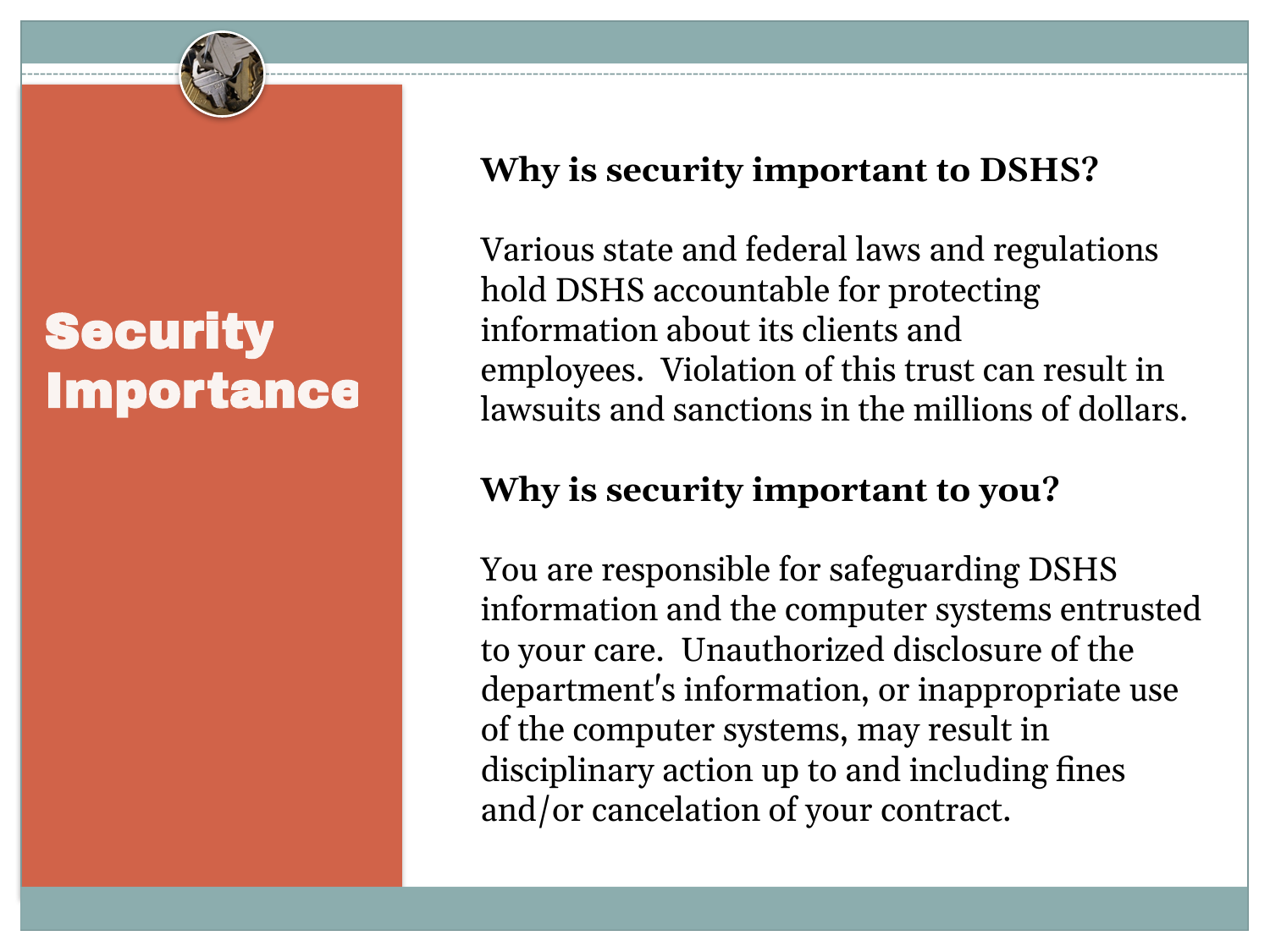

Why is security important to DSHS?
Various state and federal laws and regulations hold DSHS accountable for protecting information about its clients and employees.  Violation of this trust can result in lawsuits and sanctions in the millions of dollars.
Why is security important to you?
You are responsible for safeguarding DSHS information and the computer systems entrusted to your care.  Unauthorized disclosure of the department's information, or inappropriate use of the computer systems, may result in disciplinary action up to and including fines and/or cancelation of your contract.
# Security Importance